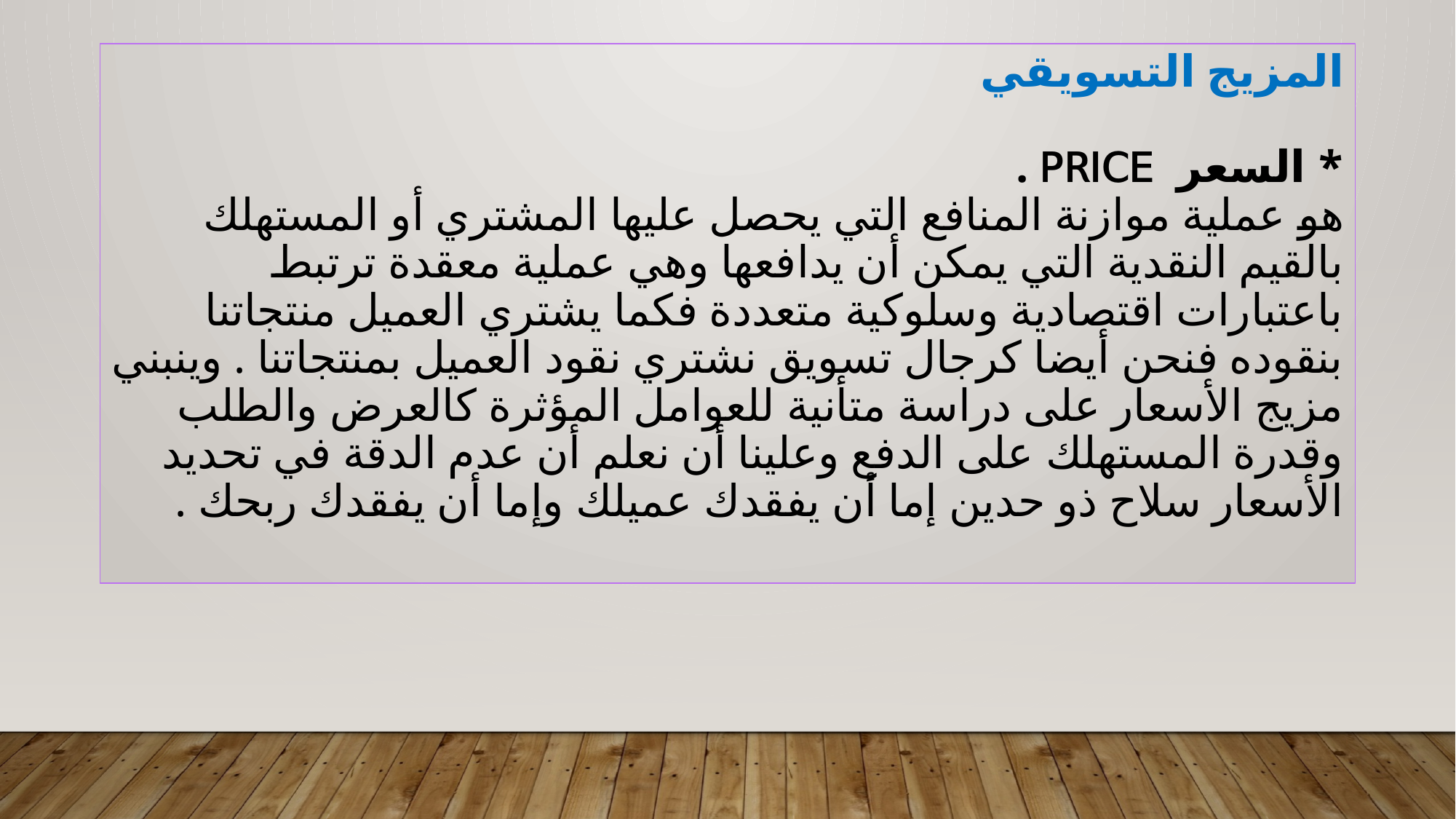

# المزيج التسويقي * السعر  Price . هو عملية موازنة المنافع التي يحصل عليها المشتري أو المستهلك بالقيم النقدية التي يمكن أن يدافعها وهي عملية معقدة ترتبط باعتبارات اقتصادية وسلوكية متعددة فكما يشتري العميل منتجاتنا بنقوده فنحن أيضا كرجال تسويق نشتري نقود العميل بمنتجاتنا . وينبني مزيج الأسعار على دراسة متأنية للعوامل المؤثرة كالعرض والطلب وقدرة المستهلك على الدفع وعلينا أن نعلم أن عدم الدقة في تحديد الأسعار سلاح ذو حدين إما أن يفقدك عميلك وإما أن يفقدك ربحك .